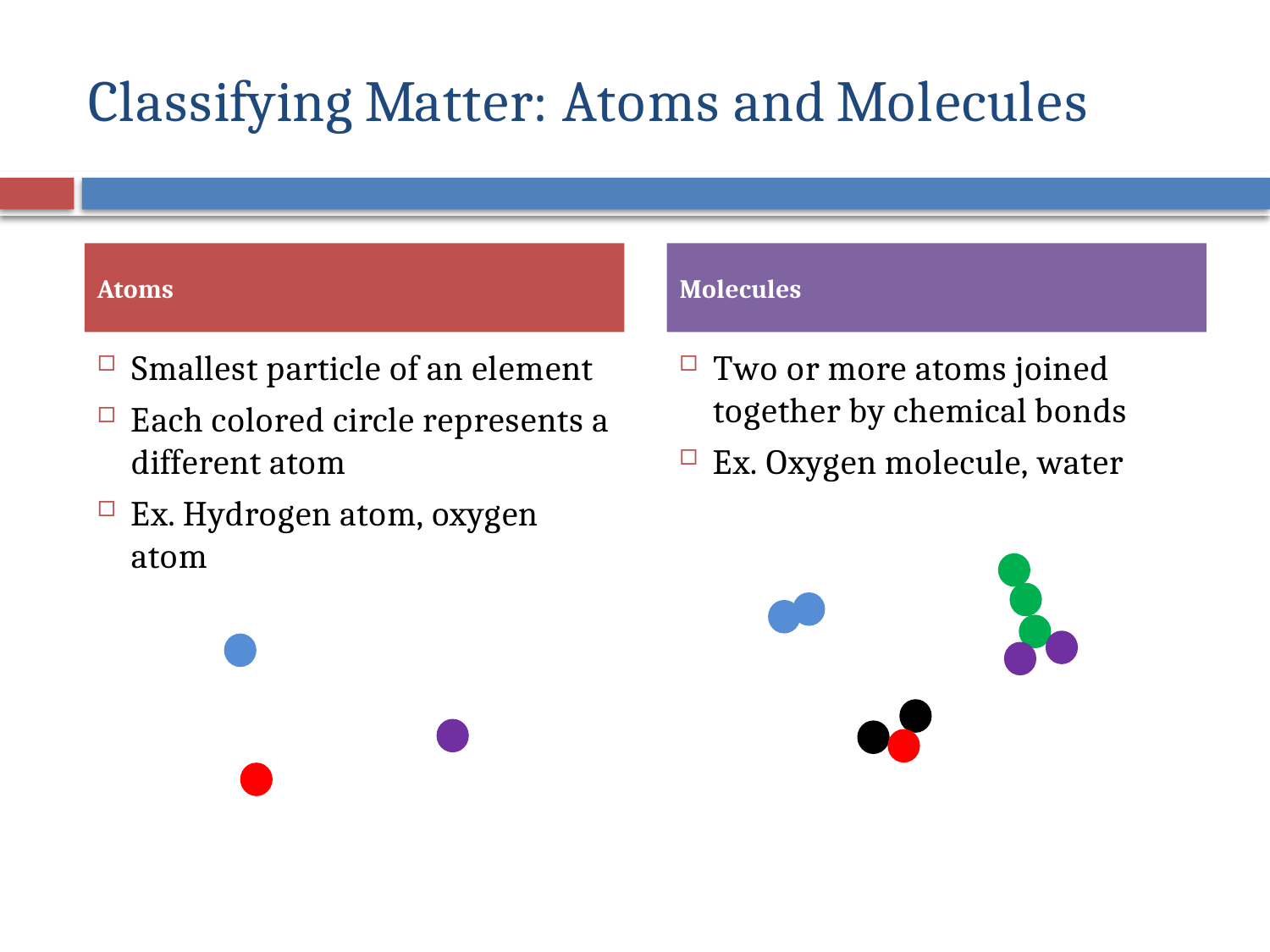

# Classifying Matter: Atoms and Molecules
Atoms
Molecules
Smallest particle of an element
Each colored circle represents a different atom
Ex. Hydrogen atom, oxygen atom
Two or more atoms joined together by chemical bonds
Ex. Oxygen molecule, water